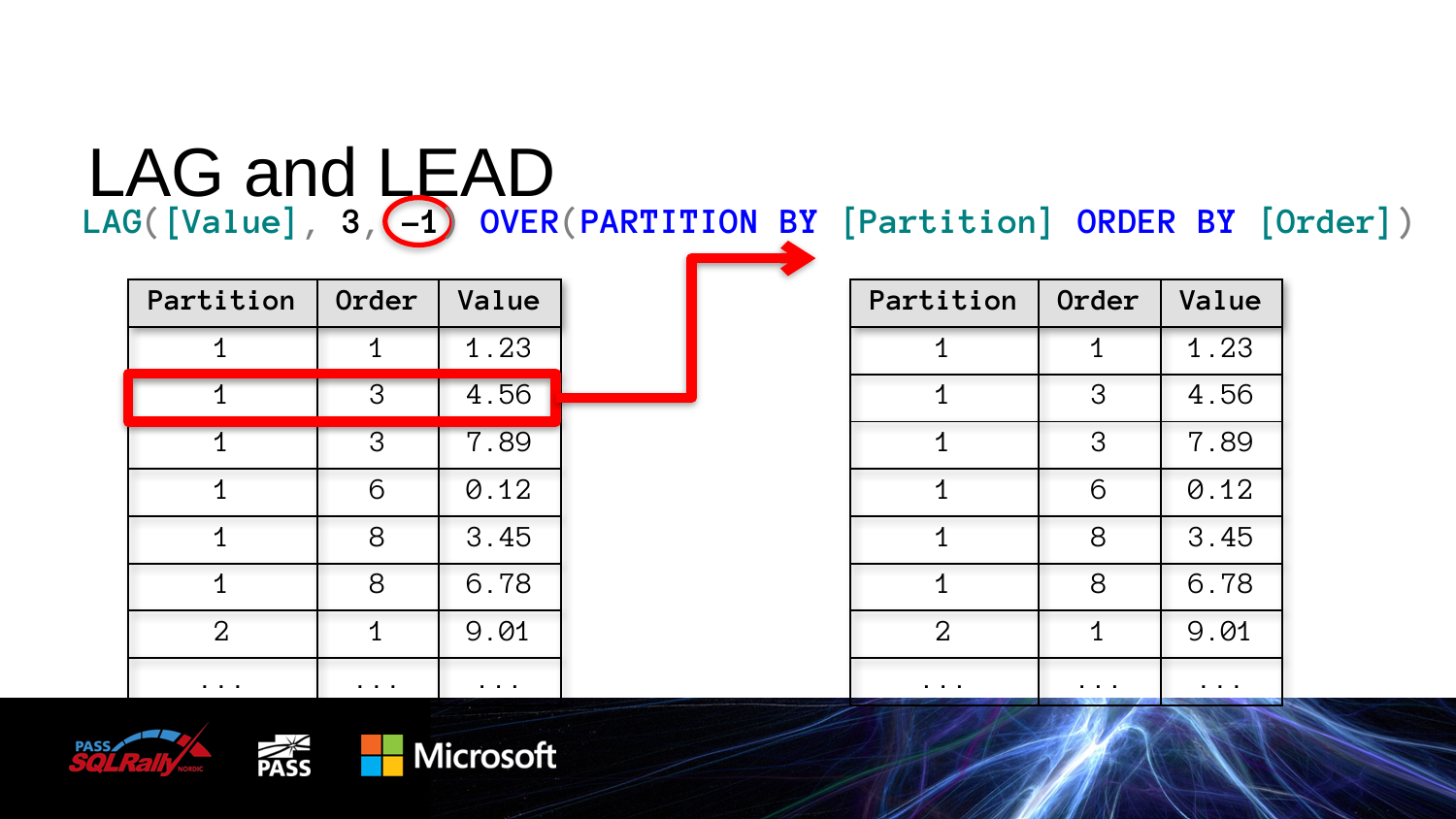

# LAG and LEAD
LAG([Value], 3, -1) OVER(PARTITION BY [Partition] ORDER BY [Order])

| Partition | Order | Value |
| --- | --- | --- |
| 1 | 1 | 1.23 |
| 1 | 3 | 4.56 |
| 1 | 3 | 7.89 |
| 1 | 6 | 0.12 |
| 1 | 8 | 3.45 |
| 1 | 8 | 6.78 |
| 2 | 1 | 9.01 |
| ... | ... | ... |
| Partition | Order | Value |
| --- | --- | --- |
| 1 | 1 | 1.23 |
| 1 | 3 | 4.56 |
| 1 | 3 | 7.89 |
| 1 | 6 | 0.12 |
| 1 | 8 | 3.45 |
| 1 | 8 | 6.78 |
| 2 | 1 | 9.01 |
| ... | ... | ... |